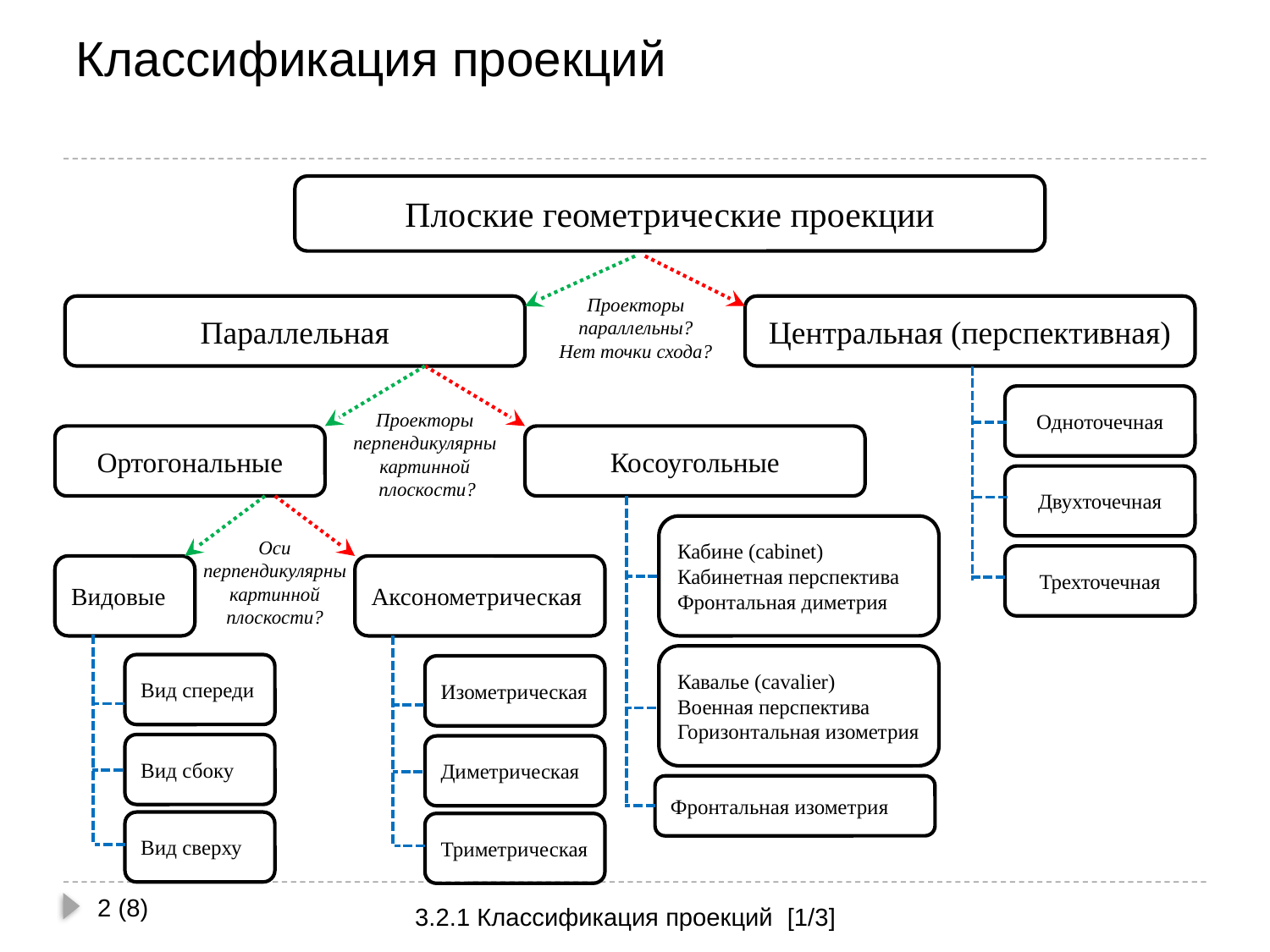

# Классификация проекций
Плоские геометрические проекции
Проекторы
параллельны?
Нет точки схода?
Центральная (перспективная)
Параллельная
Одноточечная
Проекторы
перпендикулярны картинной
 плоскости?
Ортогональные
Косоугольные
Двухточечная
Кабине (cabinet)
Кабинетная перспектива
Фронтальная диметрия
Оси перпендикулярны картинной плоскости?
Трехточечная
Видовые
Аксонометрическая
Кавалье (cavalier)
Военная перспектива
Горизонтальная изометрия
Вид спереди
Изометрическая
Вид сбоку
Диметрическая
Фронтальная изометрия
Вид сверху
Триметрическая
2 (8)
3.2.1 Классификация проекций  [1/3]